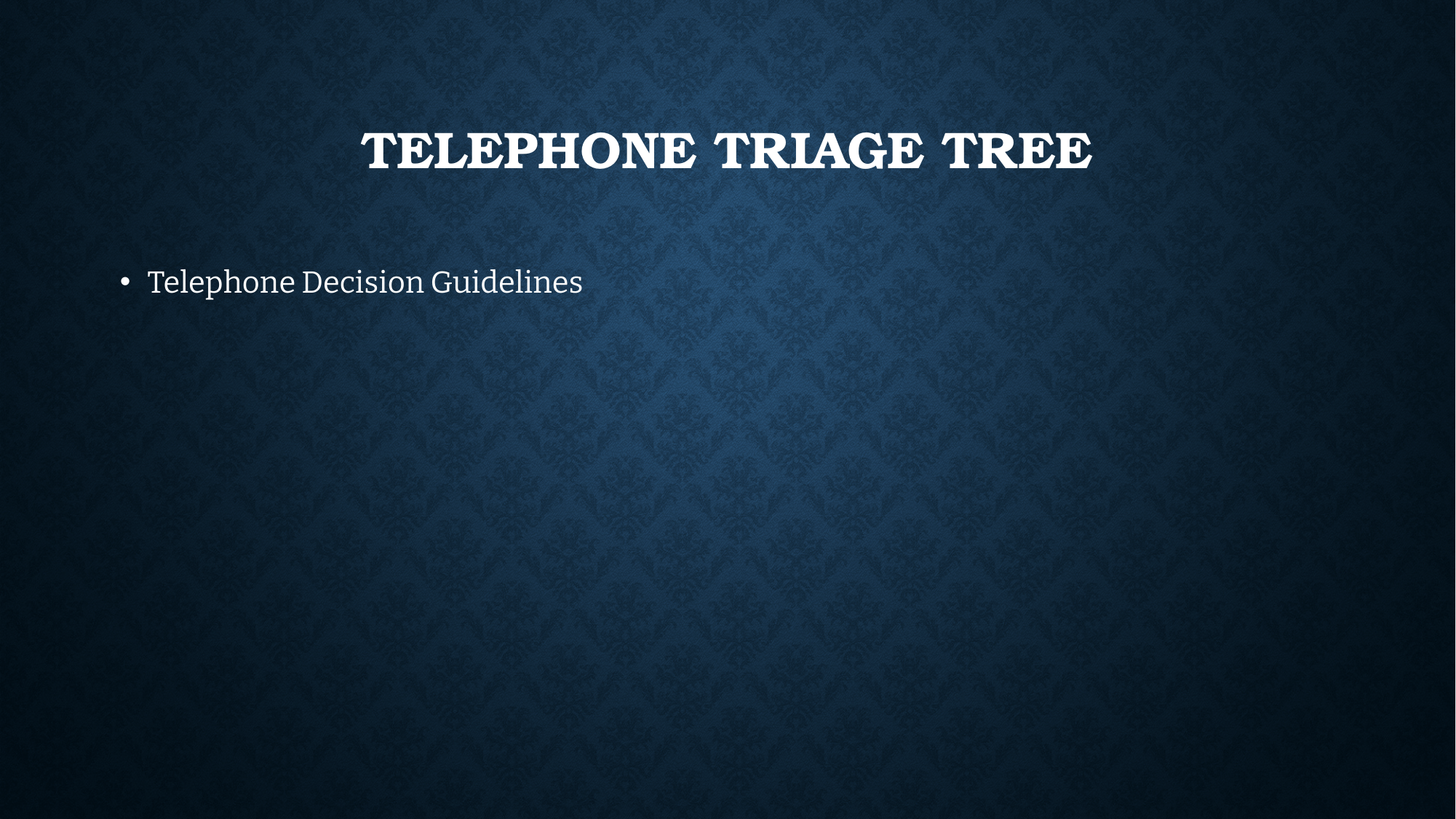

# Telephone triage tree
Telephone Decision Guidelines